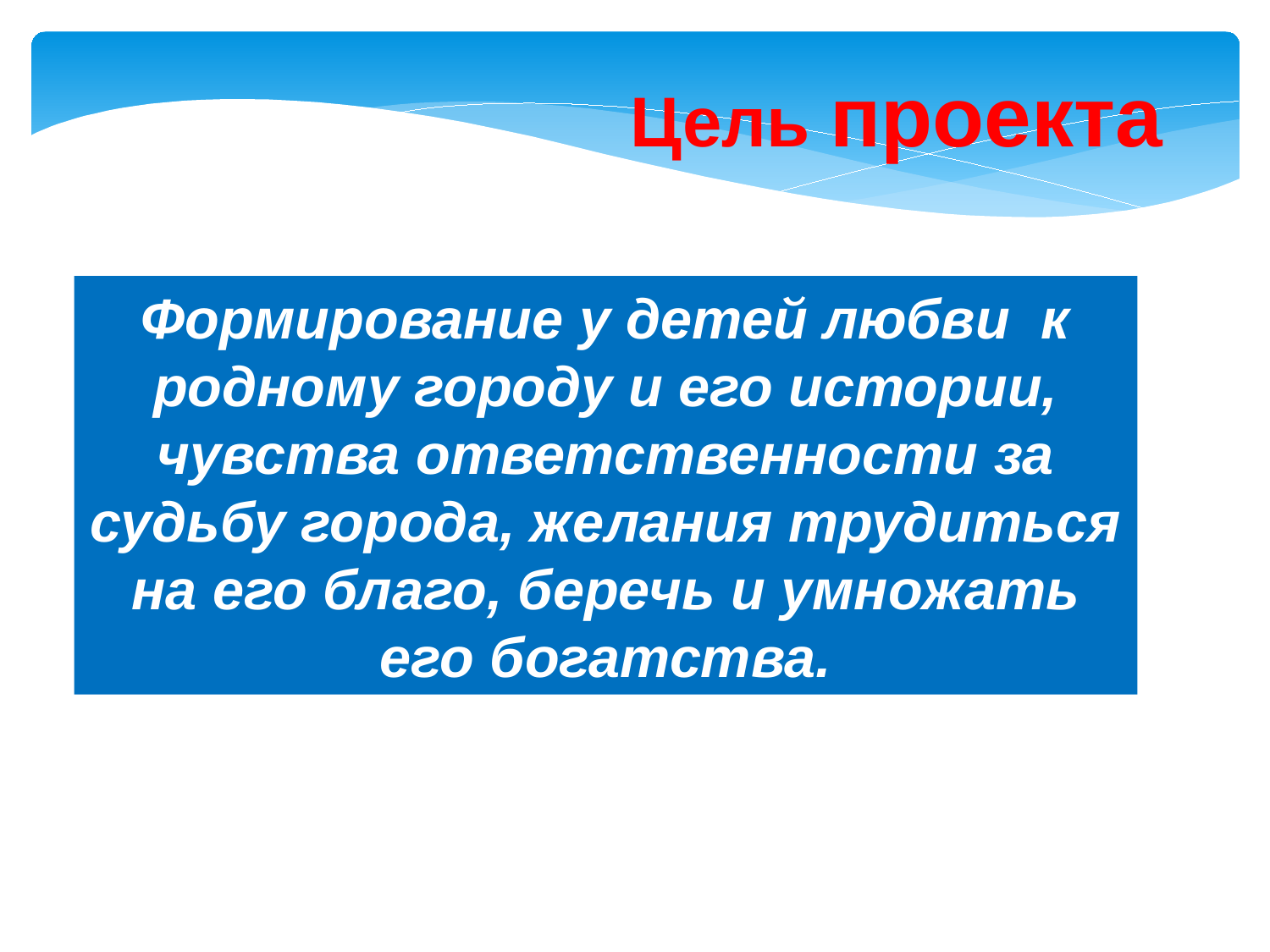

Цель проекта
Формирование у детей любви  к родному городу и его истории, чувства ответственности за судьбу города, желания трудиться на его благо, беречь и умножать его богатства.